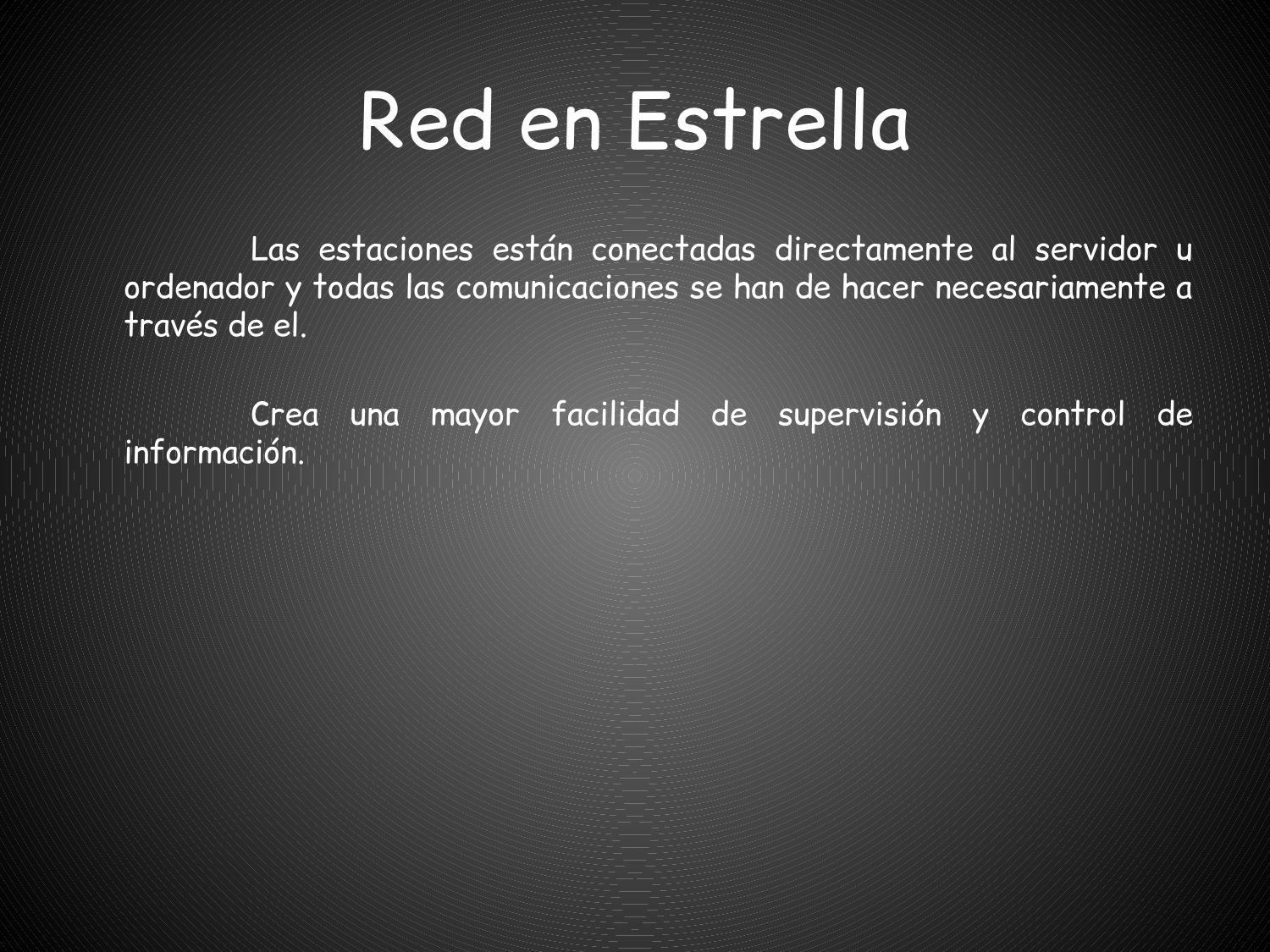

# Red en Estrella
		Las estaciones están conectadas directamente al servidor u ordenador y todas las comunicaciones se han de hacer necesariamente a través de el.

		Crea una mayor facilidad de supervisión y control de información.